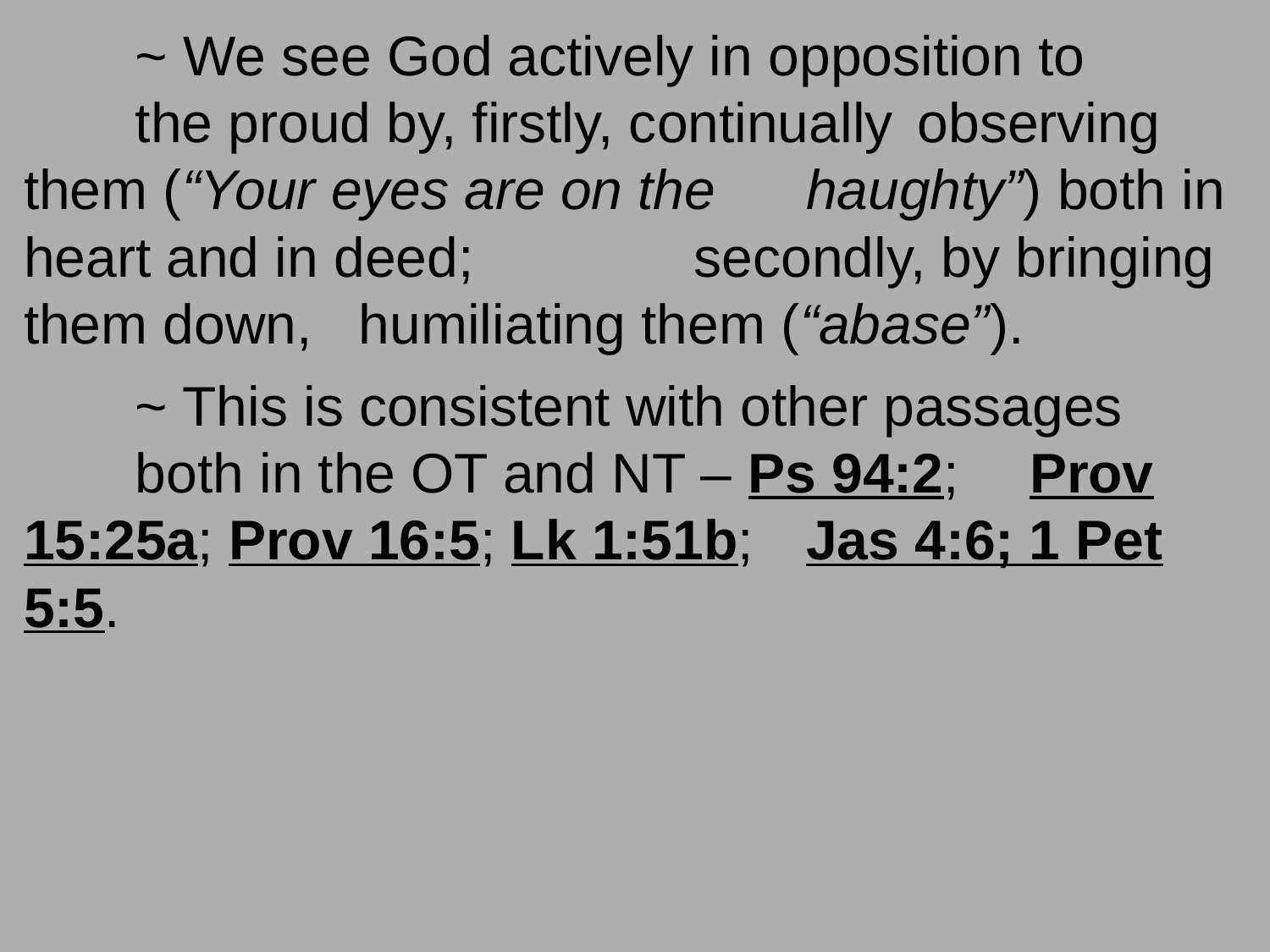

~ We see God actively in opposition to 					the proud by, firstly, continually 							observing them (“Your eyes are on the 					haughty”) both in heart and in deed; 					secondly, by bringing them down, 						humiliating them (“abase”).
		~ This is consistent with other passages 					both in the OT and NT – Ps 94:2; 						Prov 15:25a; Prov 16:5; Lk 1:51b; 						Jas 4:6; 1 Pet 5:5.